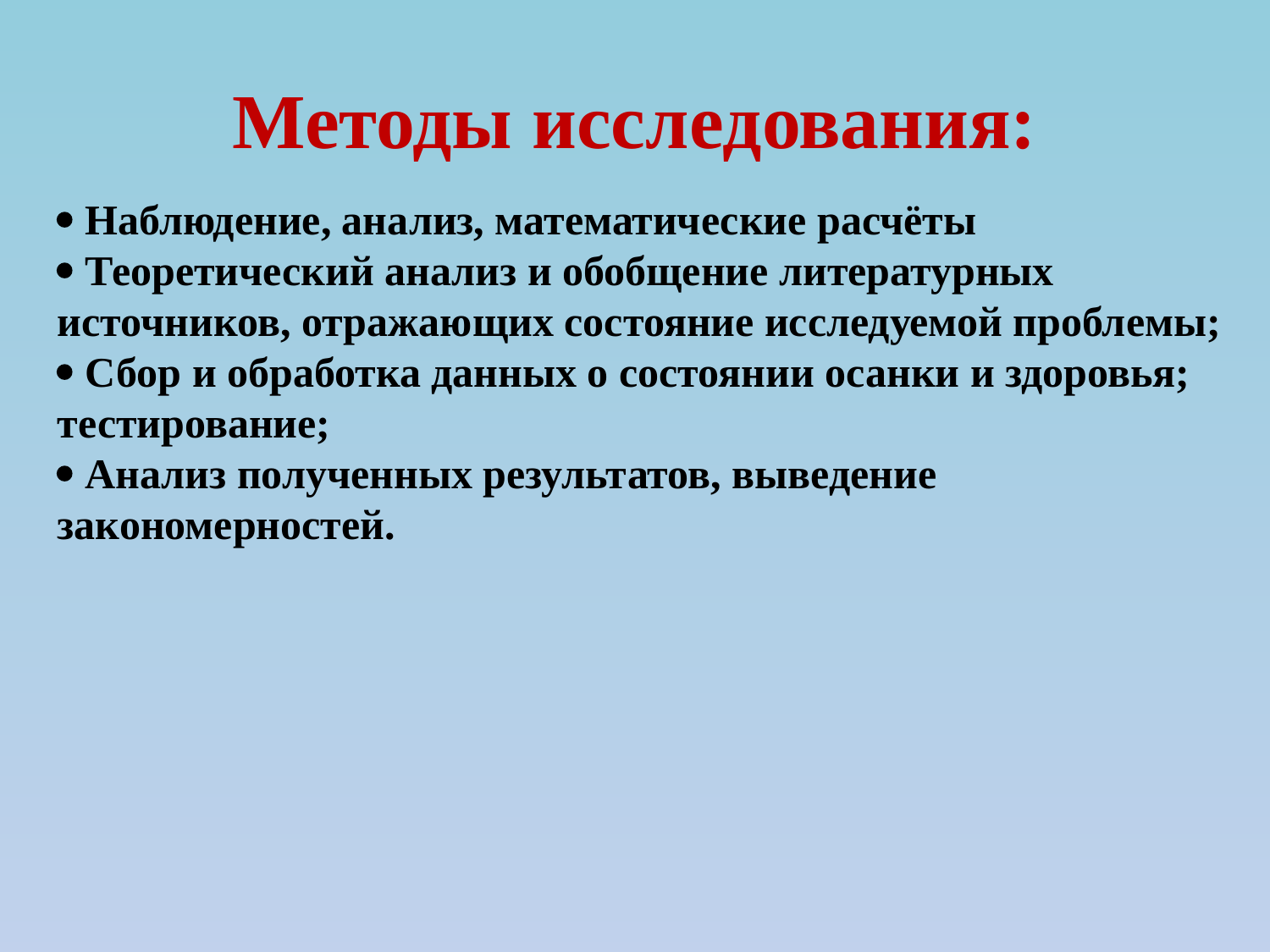

# Методы исследования:
• Наблюдение, анализ, математические расчёты
• Теоретический анализ и обобщение литературных источников, отражающих состояние исследуемой проблемы;
• Сбор и обработка данных о состоянии осанки и здоровья;
тестирование;
• Анализ полученных результатов, выведение закономерностей.